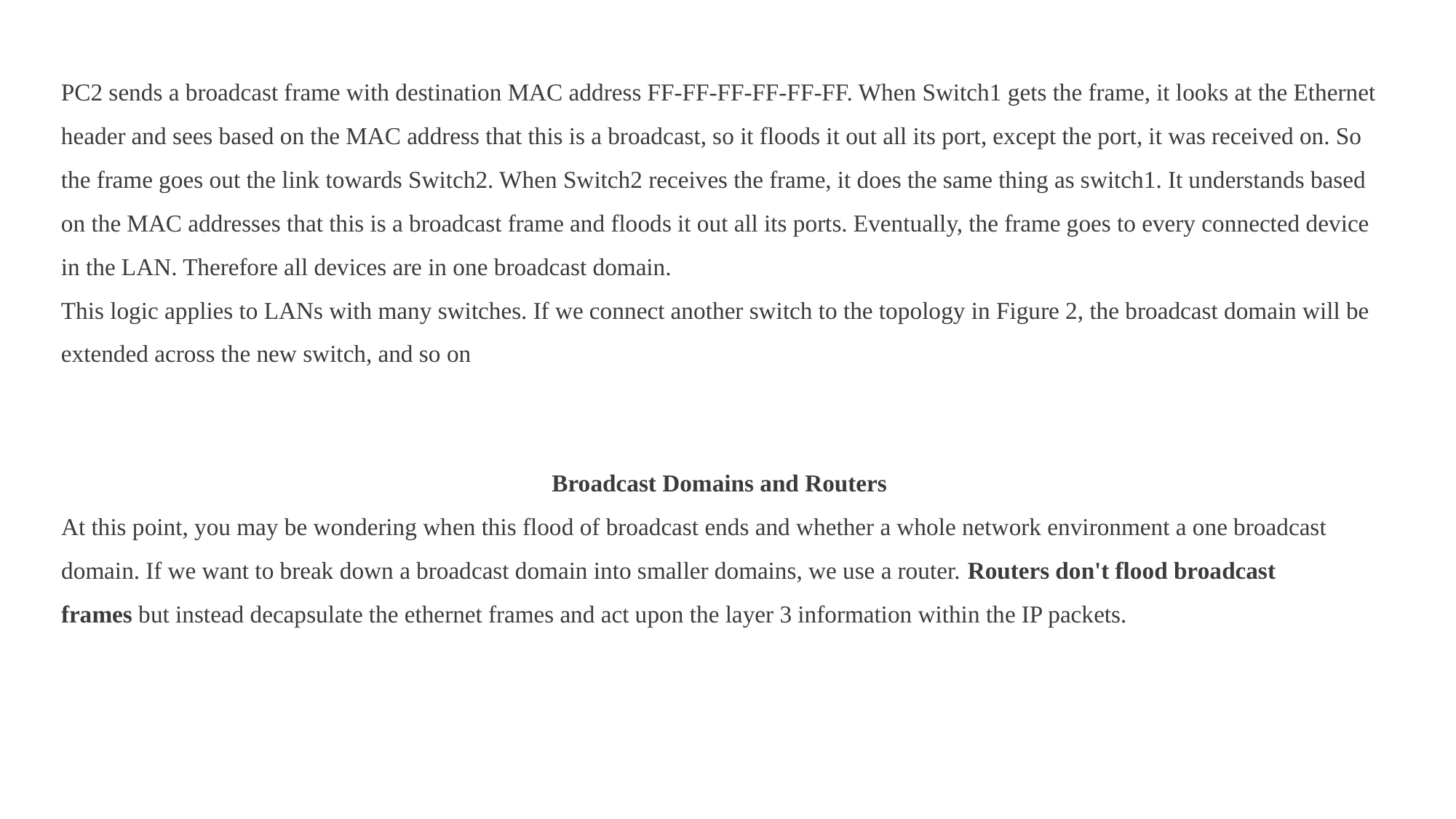

PC2 sends a broadcast frame with destination MAC address FF-FF-FF-FF-FF-FF. When Switch1 gets the frame, it looks at the Ethernet header and sees based on the MAC address that this is a broadcast, so it floods it out all its port, except the port, it was received on. So the frame goes out the link towards Switch2. When Switch2 receives the frame, it does the same thing as switch1. It understands based on the MAC addresses that this is a broadcast frame and floods it out all its ports. Eventually, the frame goes to every connected device in the LAN. Therefore all devices are in one broadcast domain.
This logic applies to LANs with many switches. If we connect another switch to the topology in Figure 2, the broadcast domain will be extended across the new switch, and so on
Broadcast Domains and Routers
At this point, you may be wondering when this flood of broadcast ends and whether a whole network environment a one broadcast domain. If we want to break down a broadcast domain into smaller domains, we use a router. Routers don't flood broadcast frames but instead decapsulate the ethernet frames and act upon the layer 3 information within the IP packets.